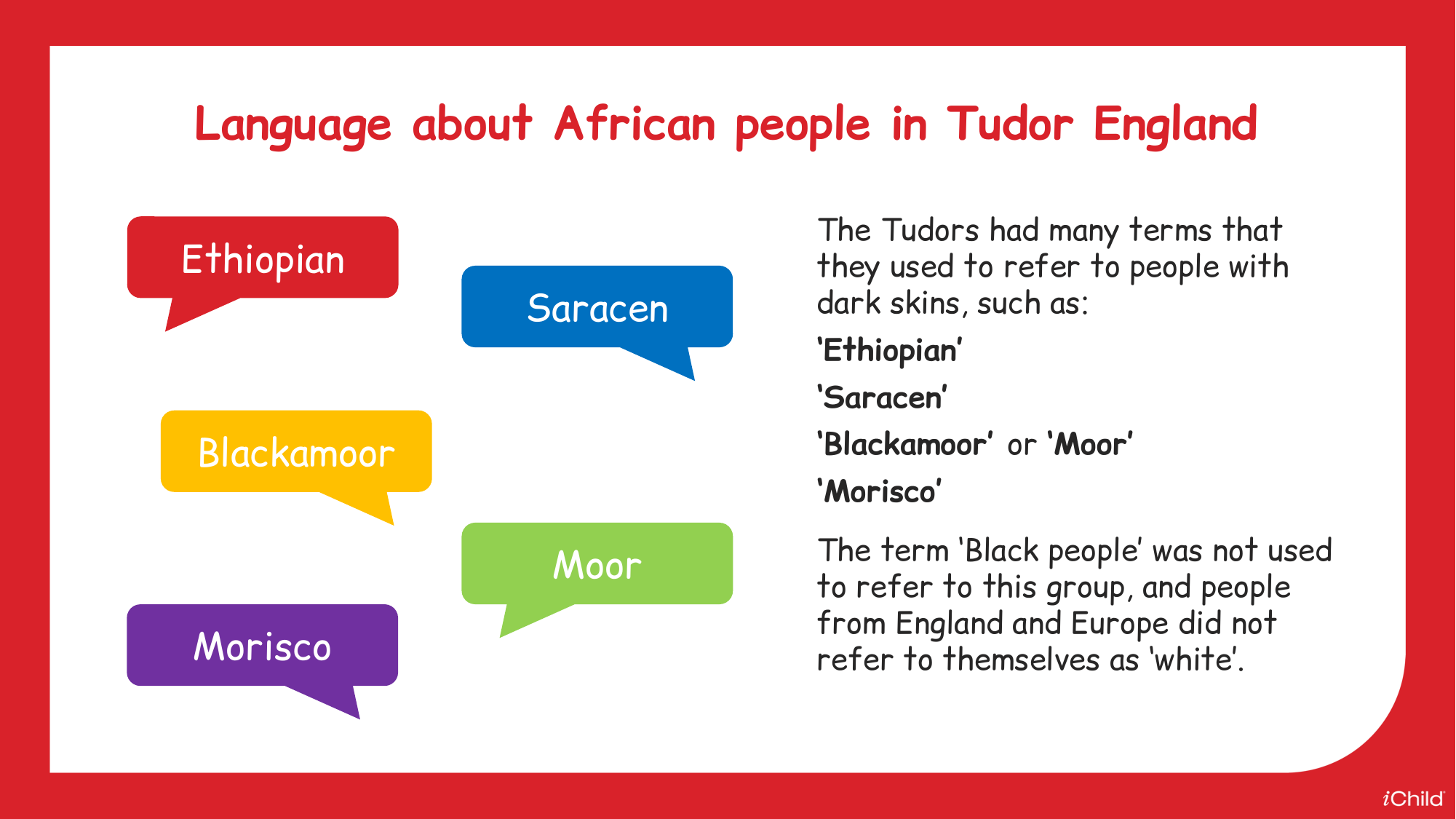

Language about African people in Tudor England
The Tudors had many terms that they used to refer to people with dark skins, such as:
‘Ethiopian’
‘Saracen’
‘Blackamoor’ or ‘Moor’
‘Morisco’
The term ‘Black people’ was not used to refer to this group, and people from England and Europe did not refer to themselves as ‘white’.
Ethiopian
Saracen
Blackamoor
Moor
Morisco